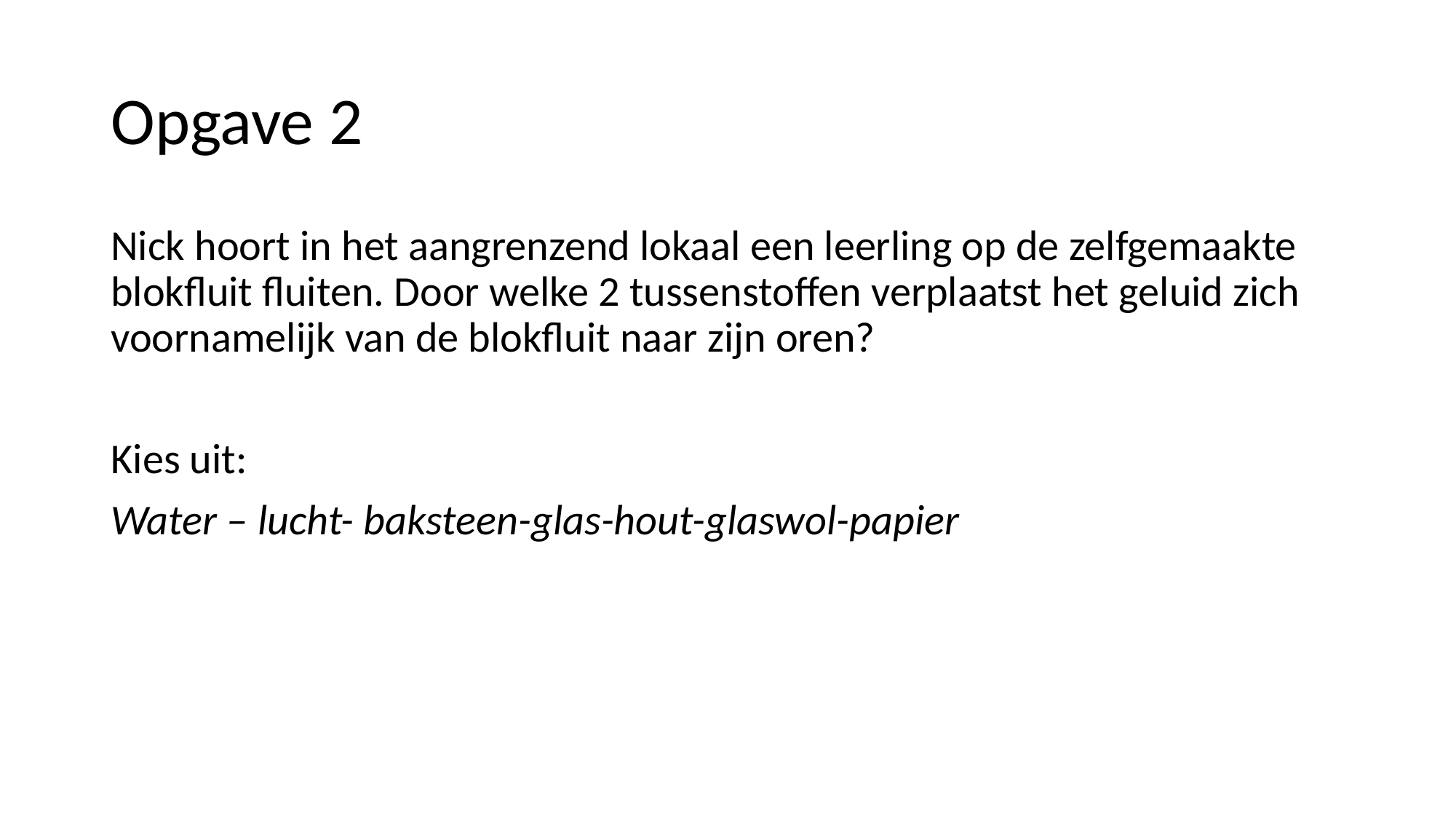

# Opgave 2
Nick hoort in het aangrenzend lokaal een leerling op de zelfgemaakte blokfluit fluiten. Door welke 2 tussenstoffen verplaatst het geluid zich voornamelijk van de blokfluit naar zijn oren?

Kies uit:
Water – lucht- baksteen-glas-hout-glaswol-papier